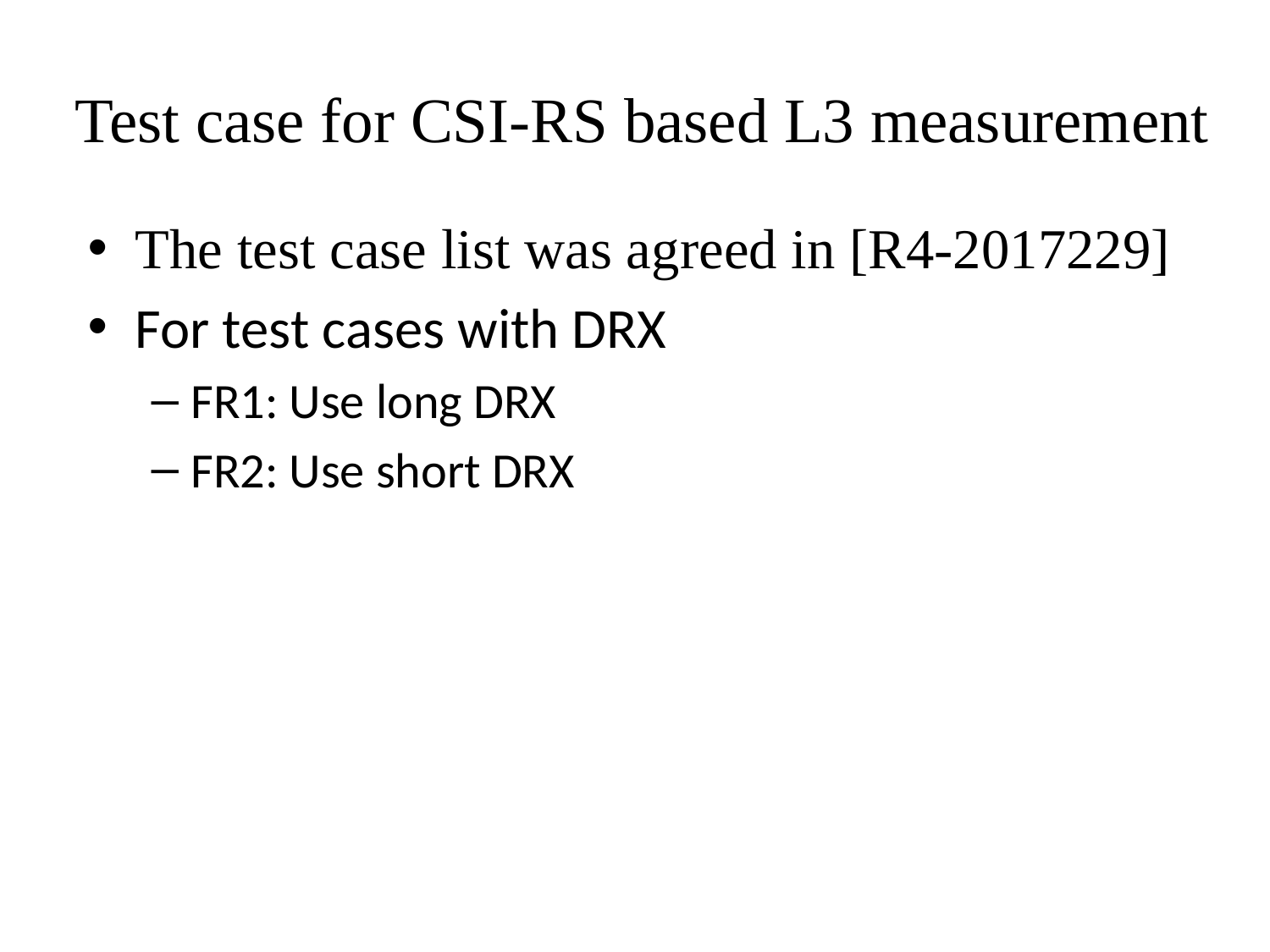

# Test case for CSI-RS based L3 measurement
The test case list was agreed in [R4-2017229]
For test cases with DRX
FR1: Use long DRX
FR2: Use short DRX